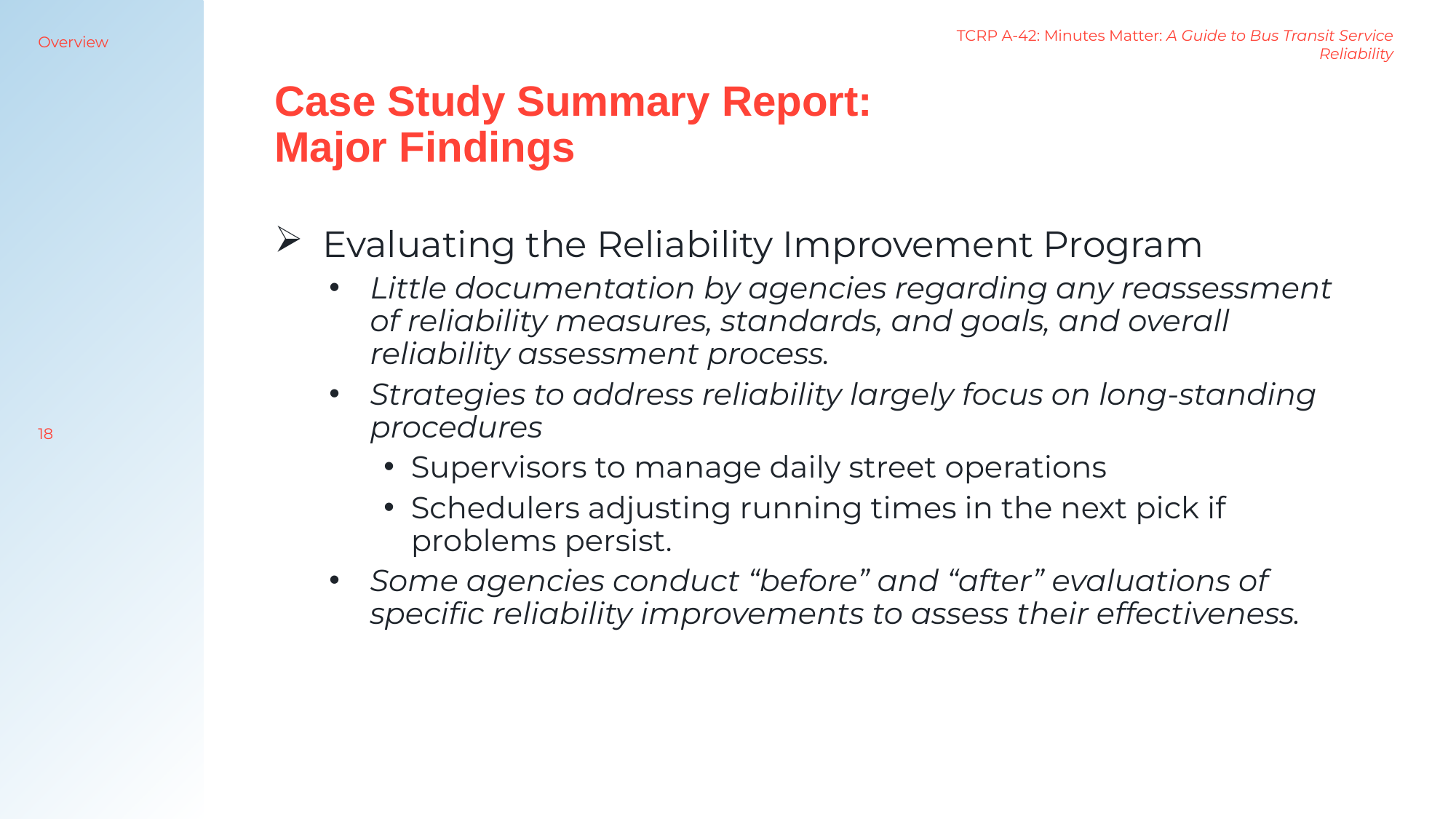

TCRP A-42: Minutes Matter: A Guide to Bus Transit Service Reliability
Overview
Case Study Summary Report:
Major Findings
Evaluating the Reliability Improvement Program
Little documentation by agencies regarding any reassessment of reliability measures, standards, and goals, and overall reliability assessment process.
Strategies to address reliability largely focus on long-standing procedures
Supervisors to manage daily street operations
Schedulers adjusting running times in the next pick if problems persist.
Some agencies conduct “before” and “after” evaluations of specific reliability improvements to assess their effectiveness.
18